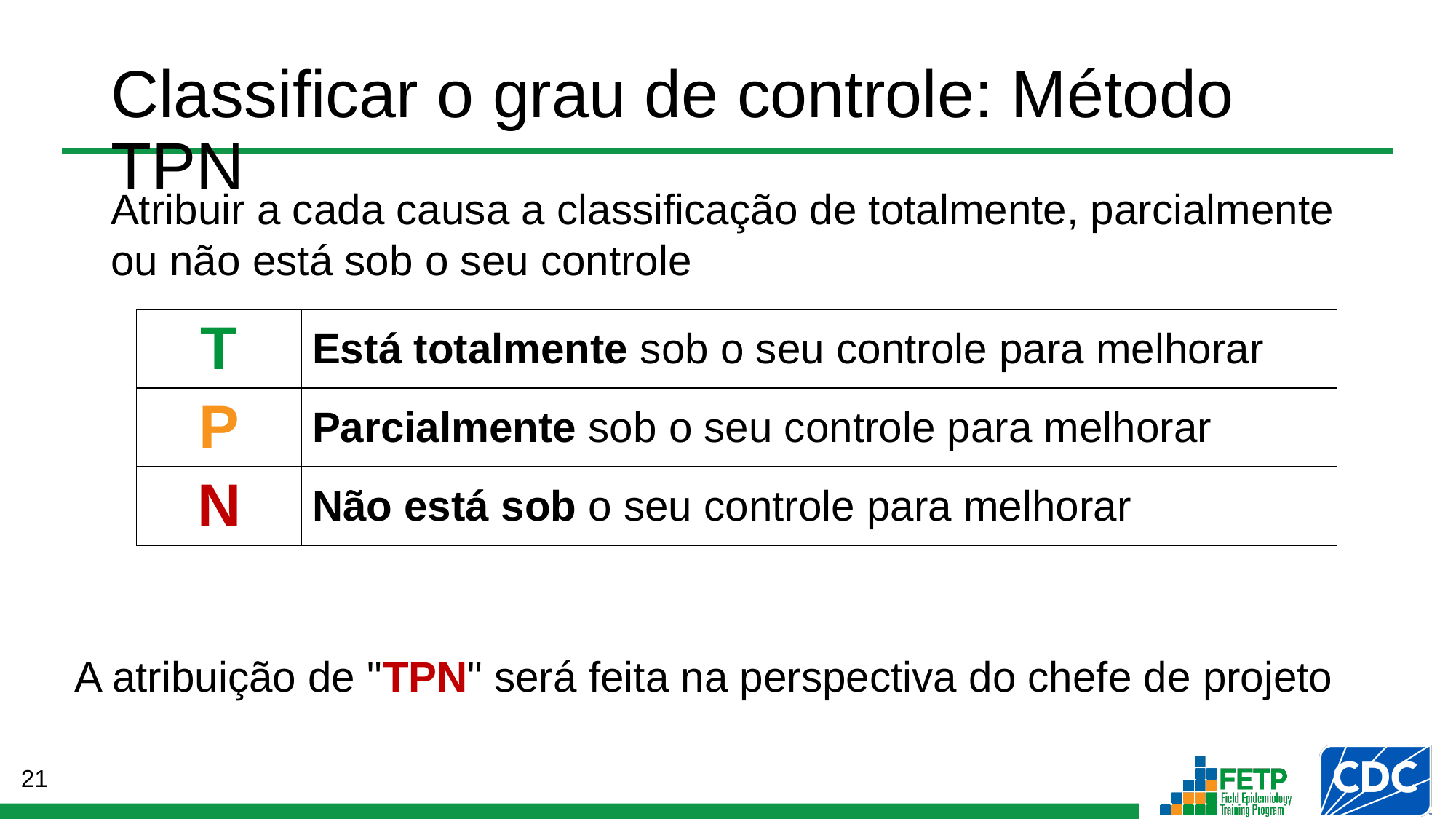

# Classificar o grau de controle: Método TPN
Atribuir a cada causa a classificação de totalmente, parcialmente ou não está sob o seu controle
| T | Está totalmente sob o seu controle para melhorar |
| --- | --- |
| P | Parcialmente sob o seu controle para melhorar |
| N | Não está sob o seu controle para melhorar |
A atribuição de "TPN" será feita na perspectiva do chefe de projeto